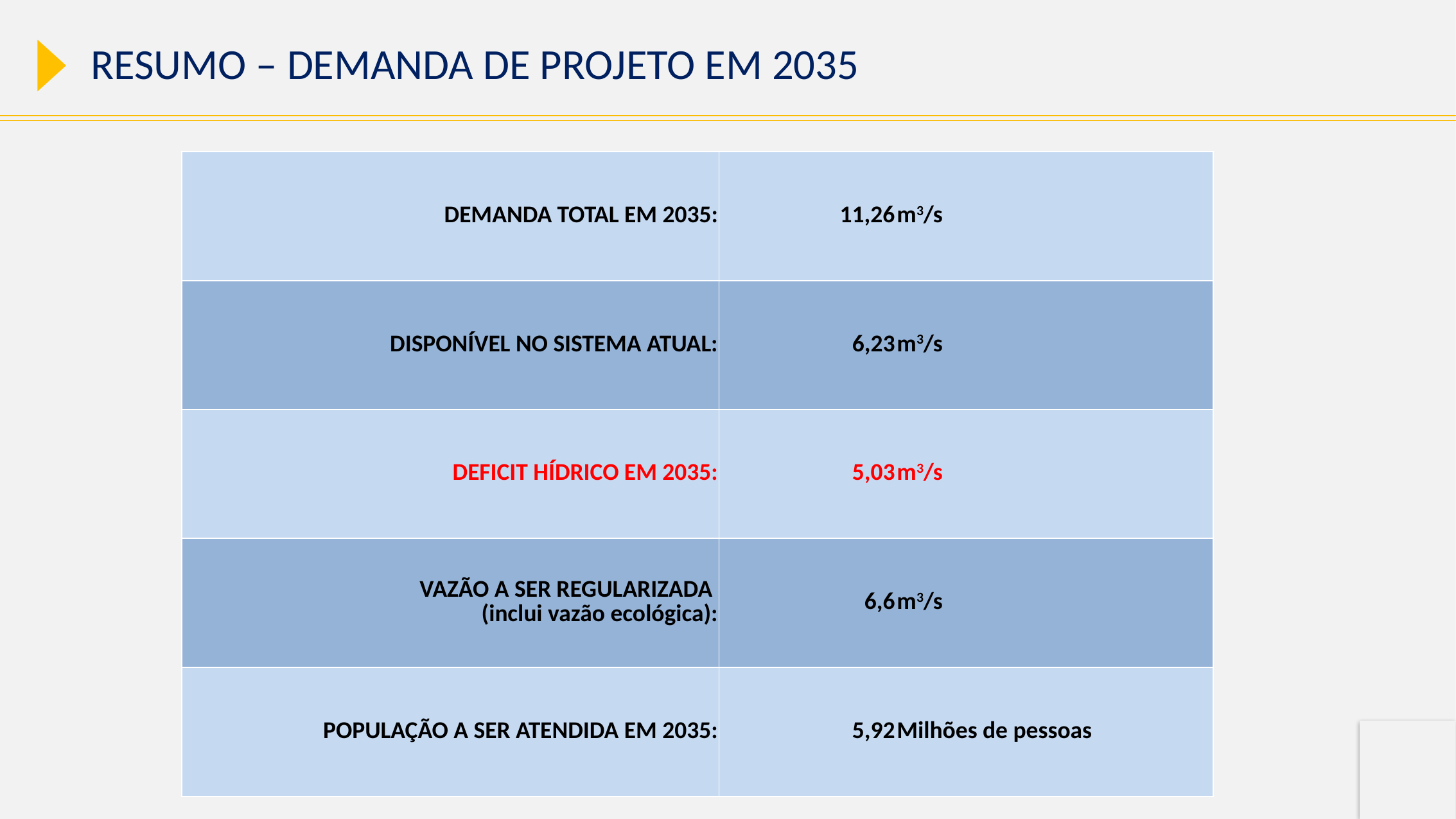

RESUMO – DEMANDA DE PROJETO EM 2035

| DEMANDA TOTAL EM 2035: | 11,26 | m3/s |
| --- | --- | --- |
| DISPONÍVEL NO SISTEMA ATUAL: | 6,23 | m3/s |
| DEFICIT HÍDRICO EM 2035: | 5,03 | m3/s |
| VAZÃO A SER REGULARIZADA (inclui vazão ecológica): | 6,6 | m3/s |
| POPULAÇÃO A SER ATENDIDA EM 2035: | 5,92 | Milhões de pessoas |